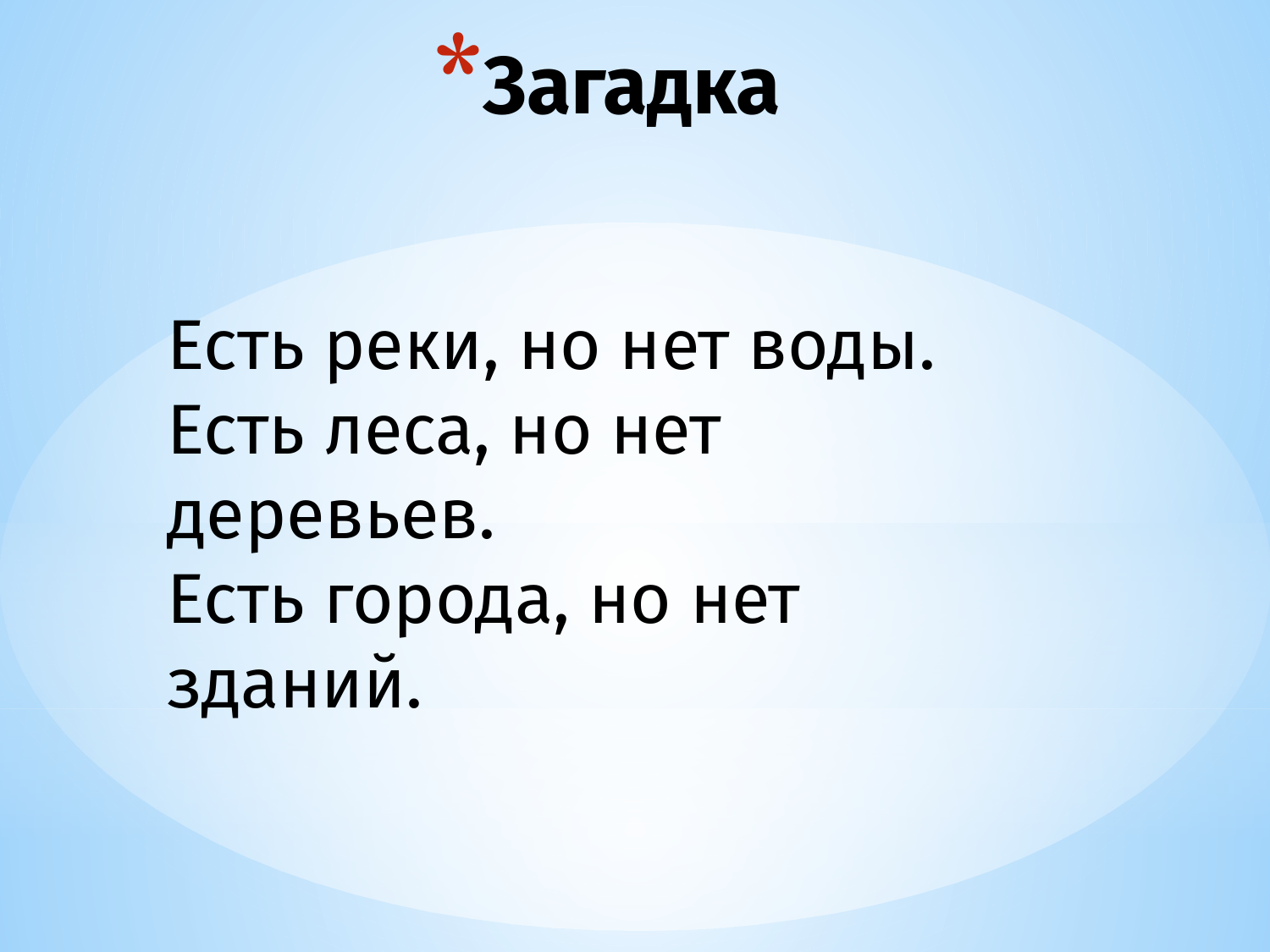

# Загадка

Есть реки, но нет воды.
Есть леса, но нет деревьев.
Есть города, но нет зданий.